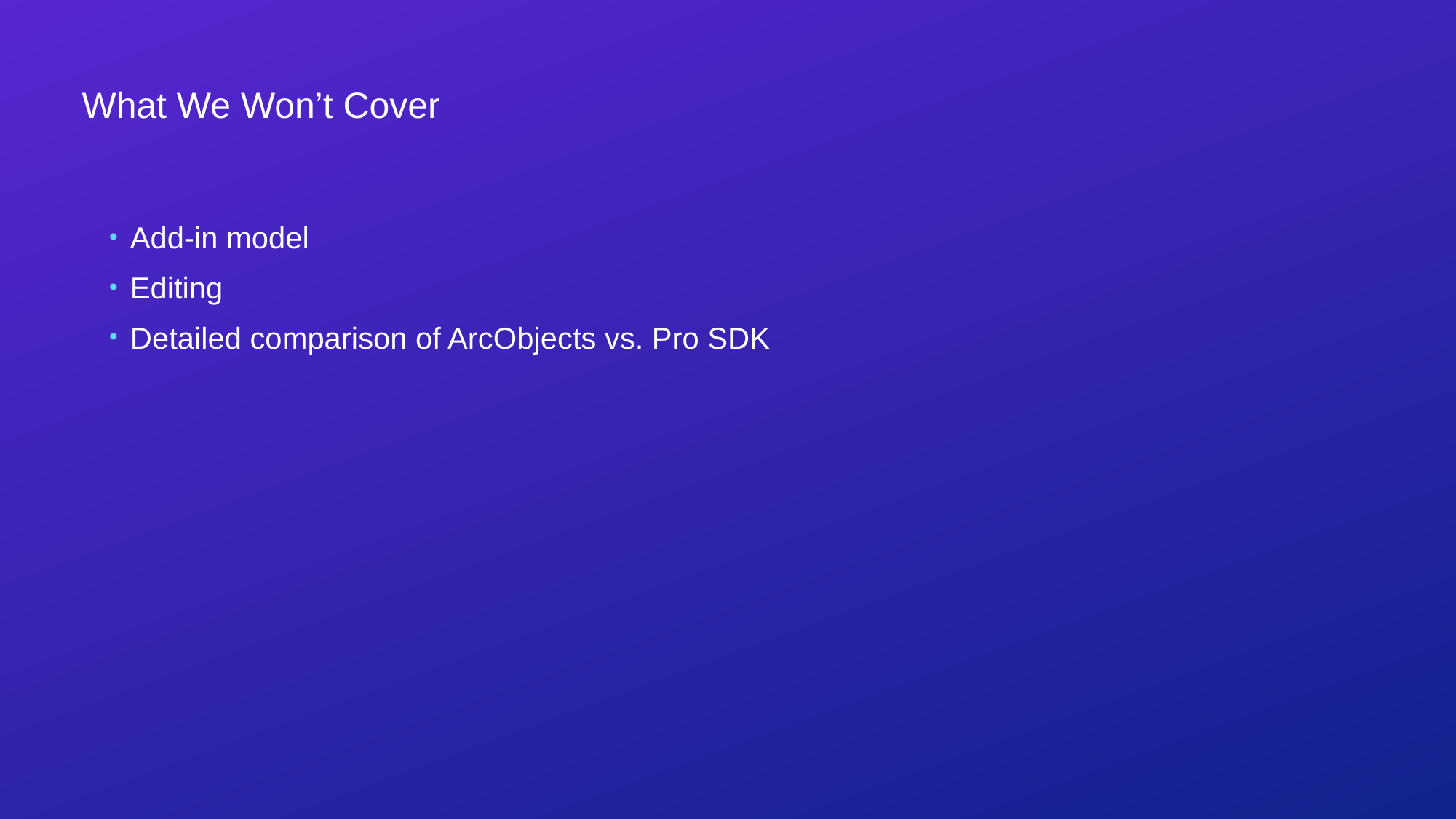

# What We Won’t Cover
Add-in model
Editing
Detailed comparison of ArcObjects vs. Pro SDK